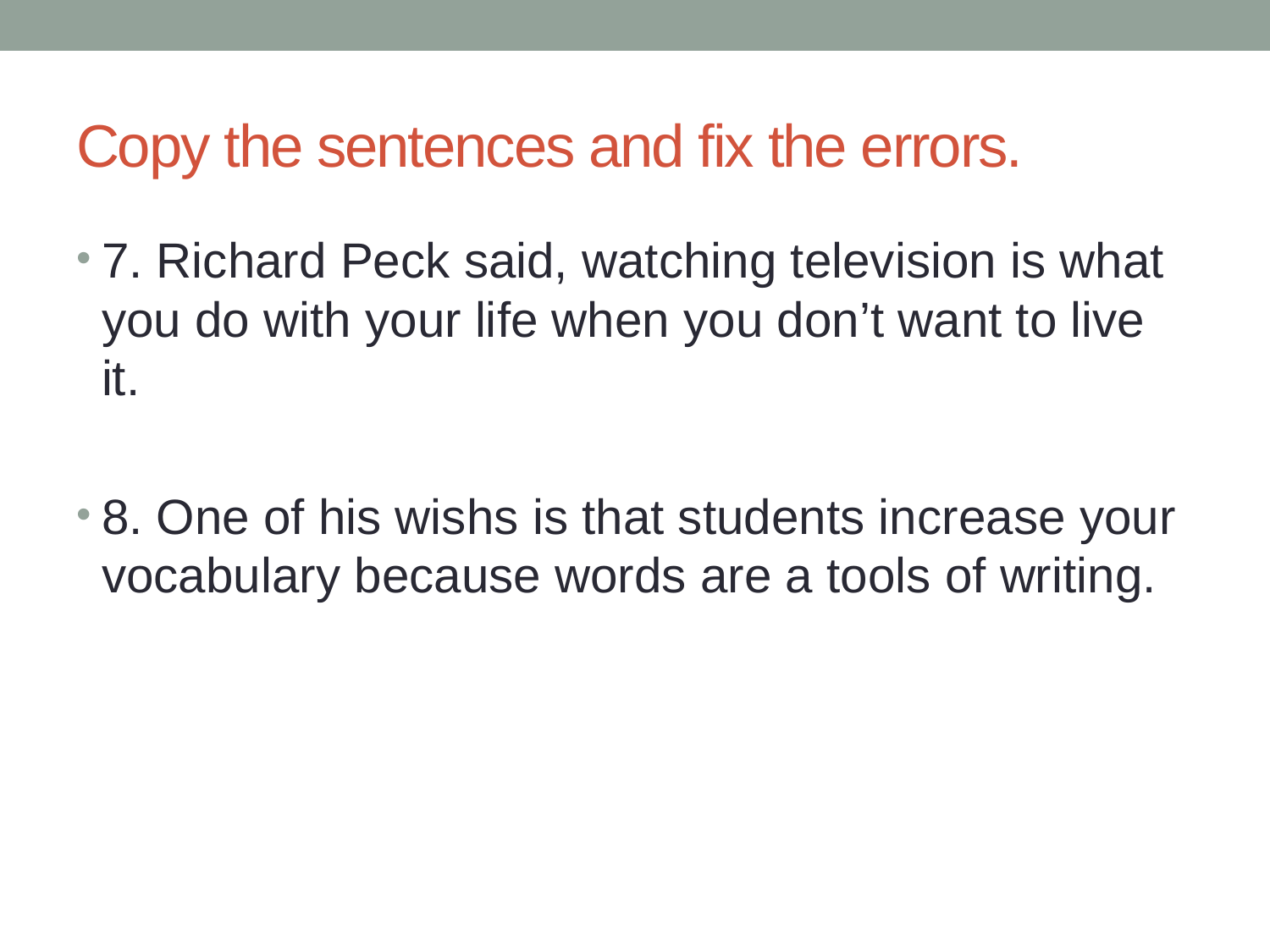

# Copy the sentences and fix the errors.
7. Richard Peck said, watching television is what you do with your life when you don’t want to live it.

8. One of his wishs is that students increase your vocabulary because words are a tools of writing.